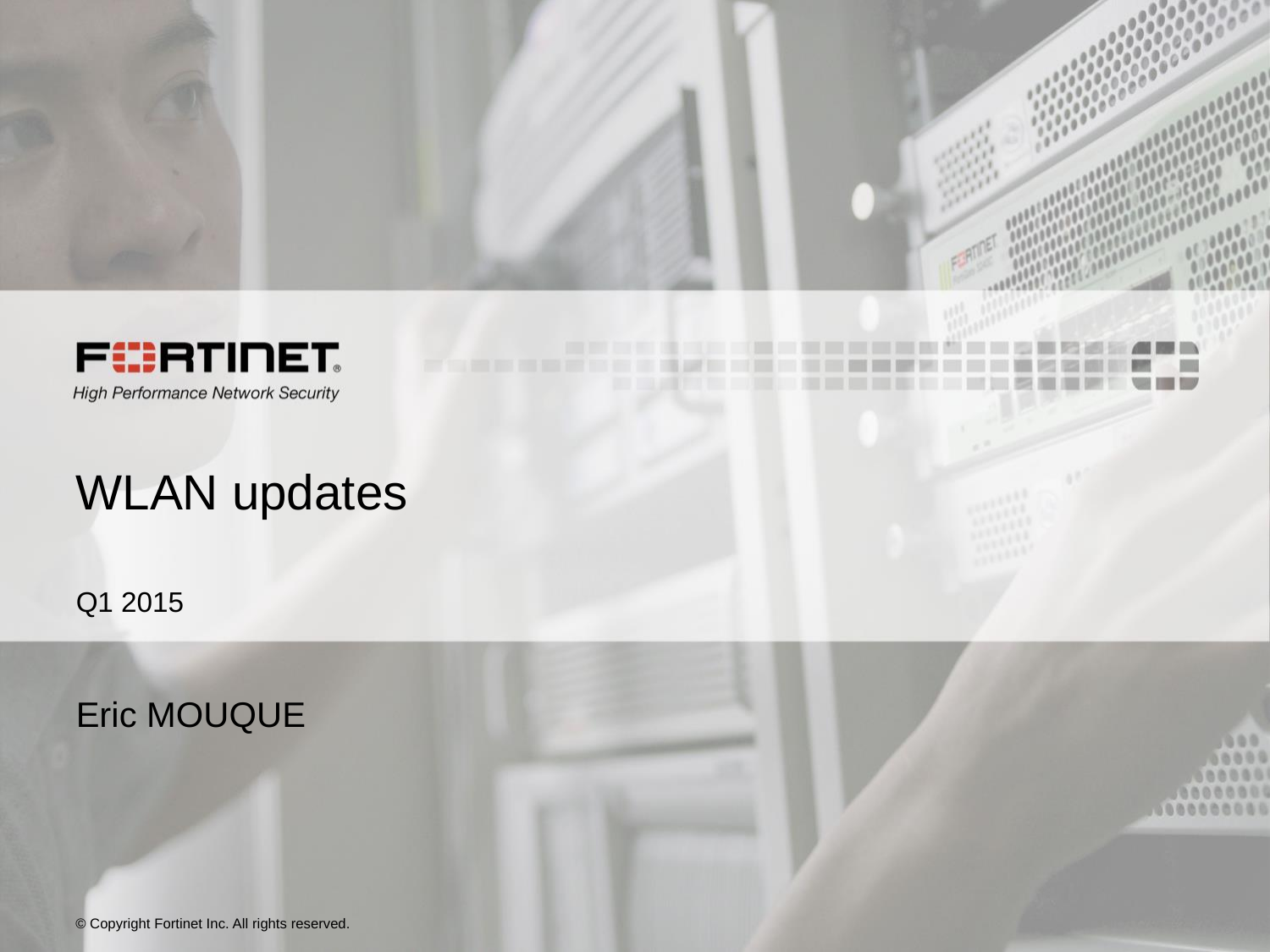

# WLAN updates

Q1 2015

Eric MOUQUE